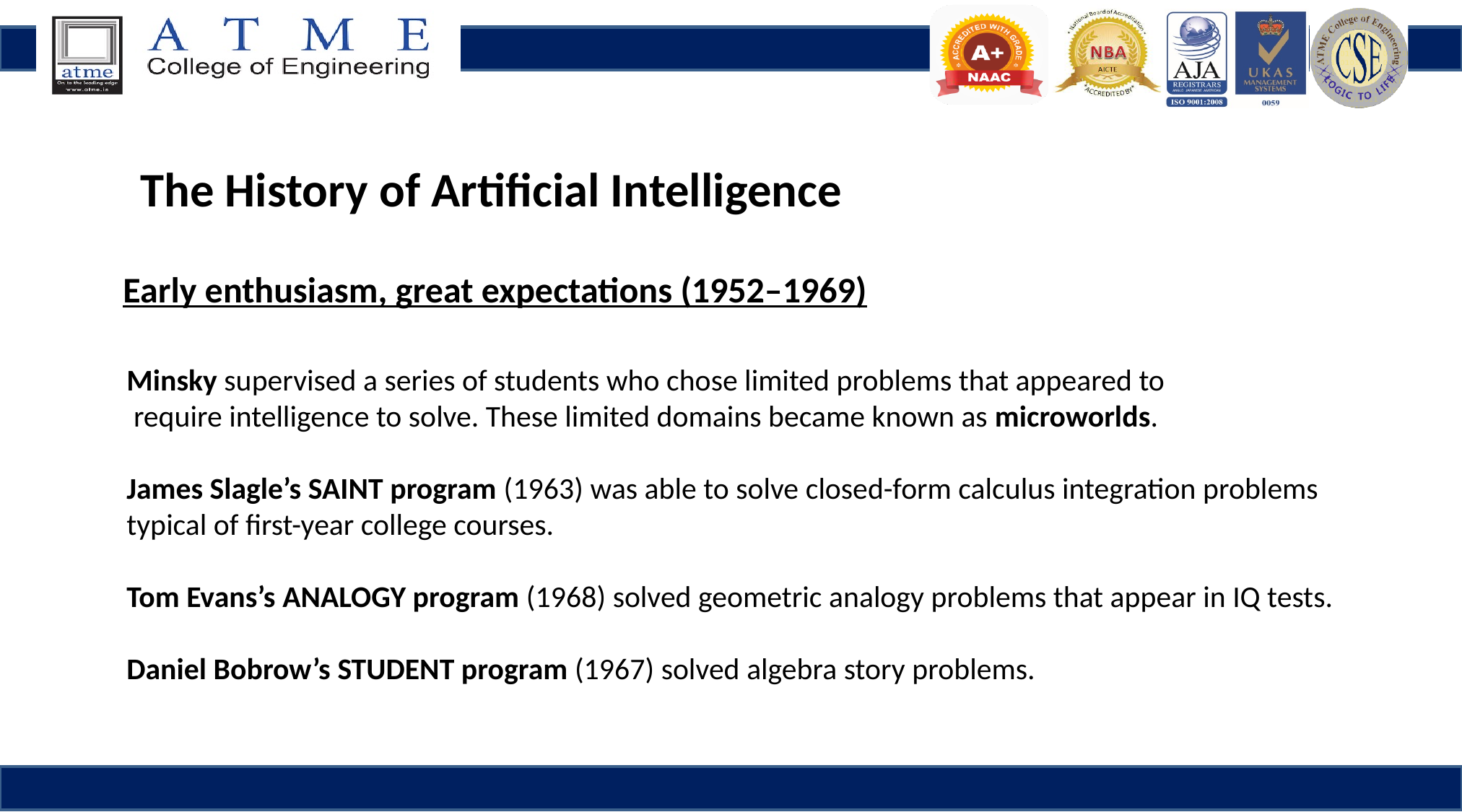

The History of Artificial Intelligence
Early enthusiasm, great expectations (1952–1969)
Minsky supervised a series of students who chose limited problems that appeared to
 require intelligence to solve. These limited domains became known as microworlds.

James Slagle’s SAINT program (1963) was able to solve closed-form calculus integration problems
typical of first-year college courses.

Tom Evans’s ANALOGY program (1968) solved geometric analogy problems that appear in IQ tests.

Daniel Bobrow’s STUDENT program (1967) solved algebra story problems.